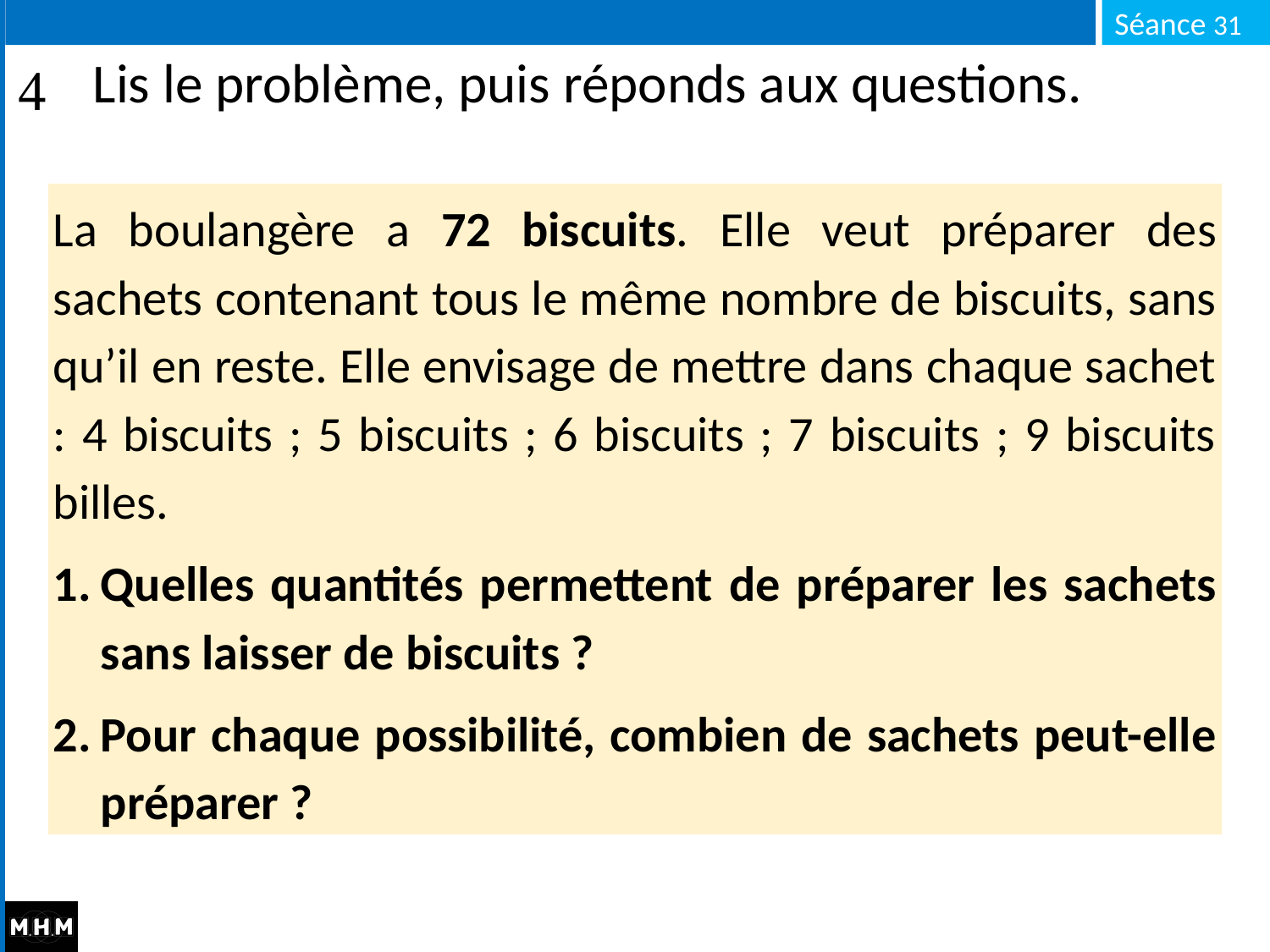

# Lis le problème, puis réponds aux questions.
La boulangère a 72 biscuits. Elle veut préparer des sachets contenant tous le même nombre de biscuits, sans qu’il en reste. Elle envisage de mettre dans chaque sachet : 4 biscuits ; 5 biscuits ; 6 biscuits ; 7 biscuits ; 9 biscuits billes.
Quelles quantités permettent de préparer les sachets sans laisser de biscuits ?
Pour chaque possibilité, combien de sachets peut-elle préparer ?